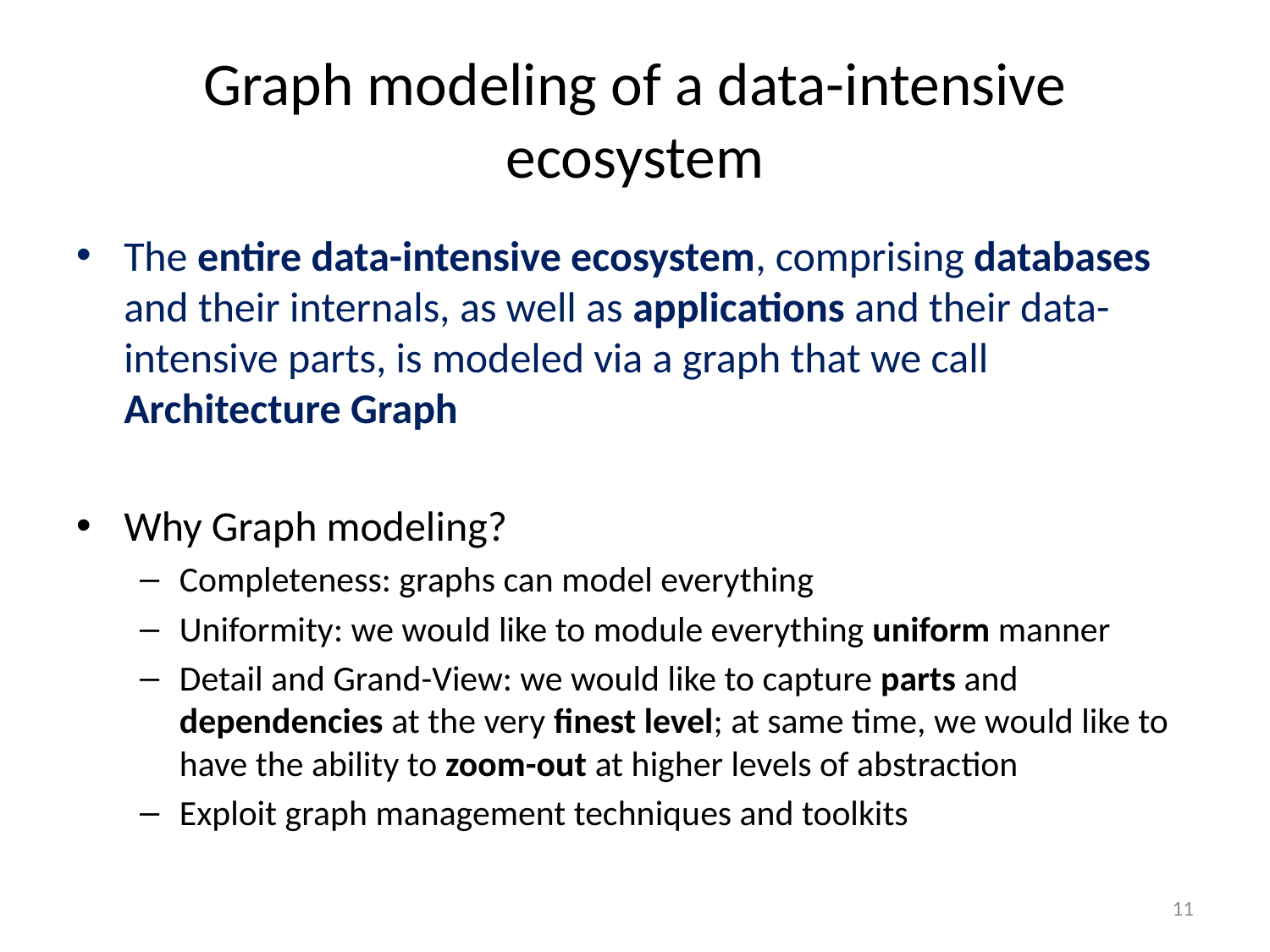

# Graph modeling of a data-intensive ecosystem
The entire data-intensive ecosystem, comprising databases and their internals, as well as applications and their data-intensive parts, is modeled via a graph that we call Architecture Graph

Why Graph modeling?
Completeness: graphs can model everything
Uniformity: we would like to module everything uniform manner
Detail and Grand-View: we would like to capture parts and dependencies at the very finest level; at same time, we would like to have the ability to zoom-out at higher levels of abstraction
Exploit graph management techniques and toolkits
11